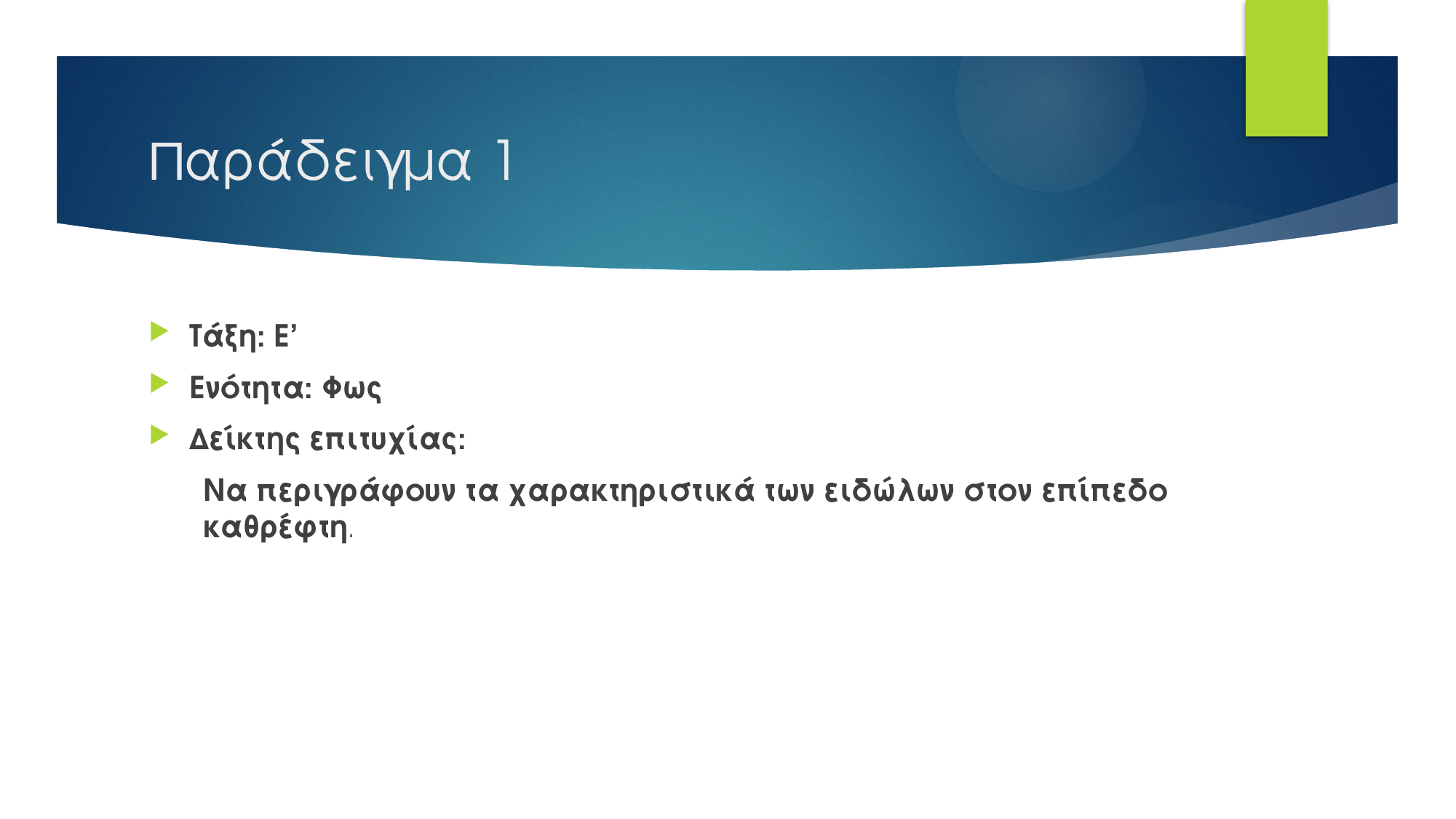

# Παράδειγμα 1
Τάξη: Ε’
Ενότητα: Φως
Δείκτης επιτυχίας:
Να περιγράφουν τα χαρακτηριστικά των ειδώλων στον επίπεδο καθρέφτη.